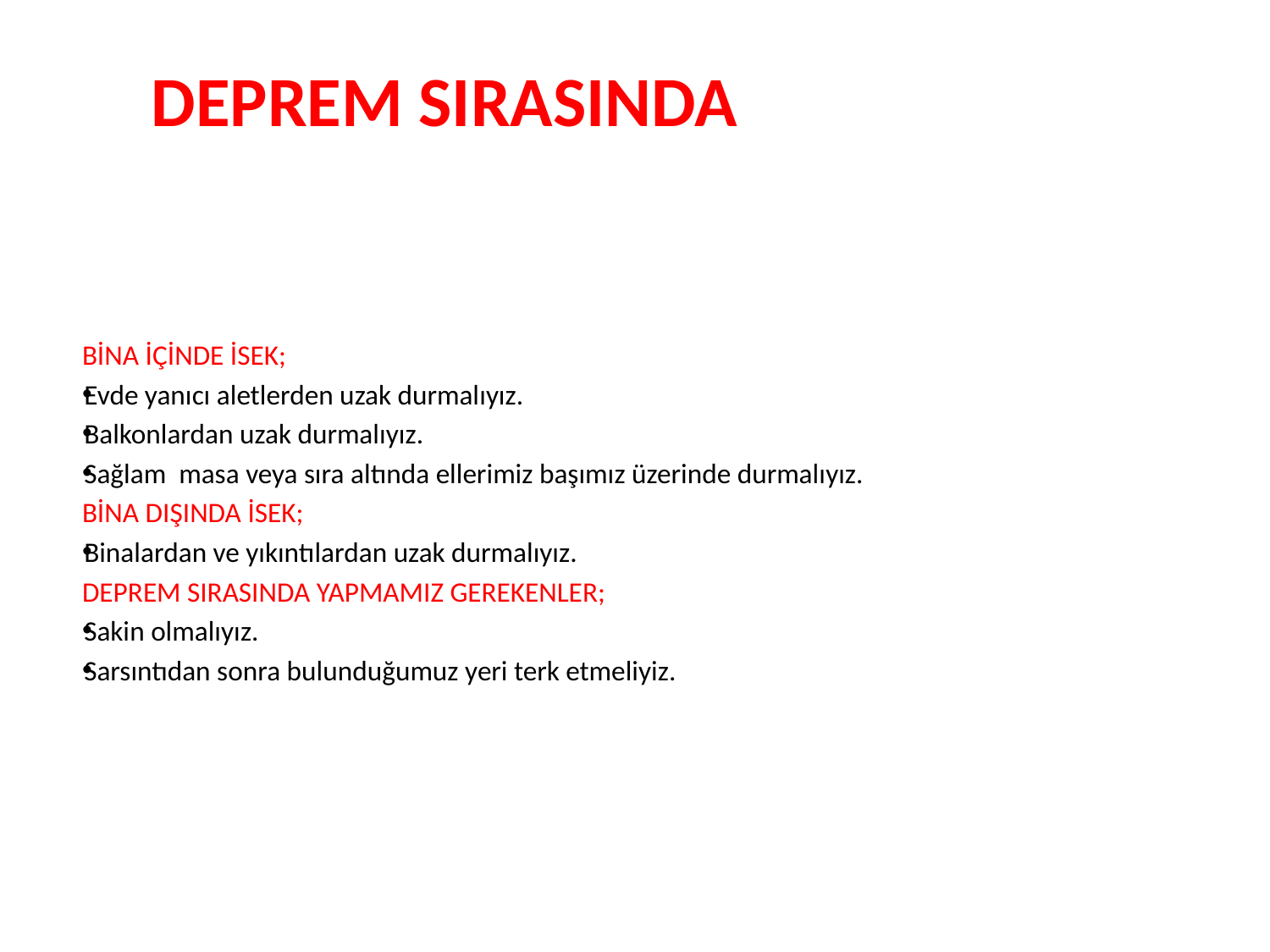

# Deprem sIRASINDA

BİNA İÇİNDE İSEK;
Evde yanıcı aletlerden uzak durmalıyız.
Balkonlardan uzak durmalıyız.
Sağlam  masa veya sıra altında ellerimiz başımız üzerinde durmalıyız.
BİNA DIŞINDA İSEK;
Binalardan ve yıkıntılardan uzak durmalıyız.
DEPREM SIRASINDA YAPMAMIZ GEREKENLER;
Sakin olmalıyız.
Sarsıntıdan sonra bulunduğumuz yeri terk etmeliyiz.